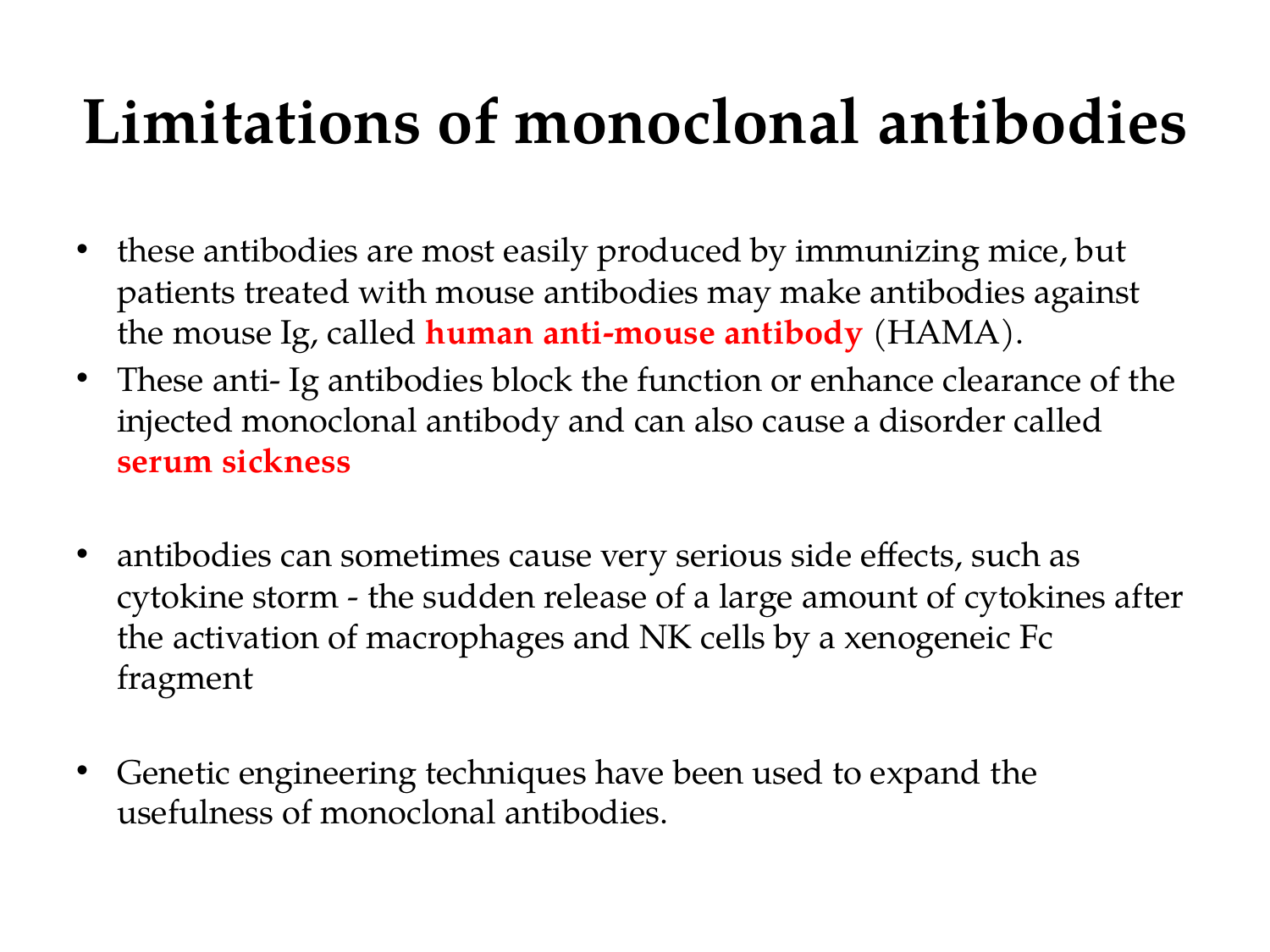

# Limitations of monoclonal antibodies
these antibodies are most easily produced by immunizing mice, but patients treated with mouse antibodies may make antibodies against the mouse Ig, called human anti-mouse antibody (HAMA).
These anti- Ig antibodies block the function or enhance clearance of the injected monoclonal antibody and can also cause a disorder called serum sickness

antibodies can sometimes cause very serious side effects, such as cytokine storm - the sudden release of a large amount of cytokines after the activation of macrophages and NK cells by a xenogeneic Fc fragment

Genetic engineering techniques have been used to expand the usefulness of monoclonal antibodies.